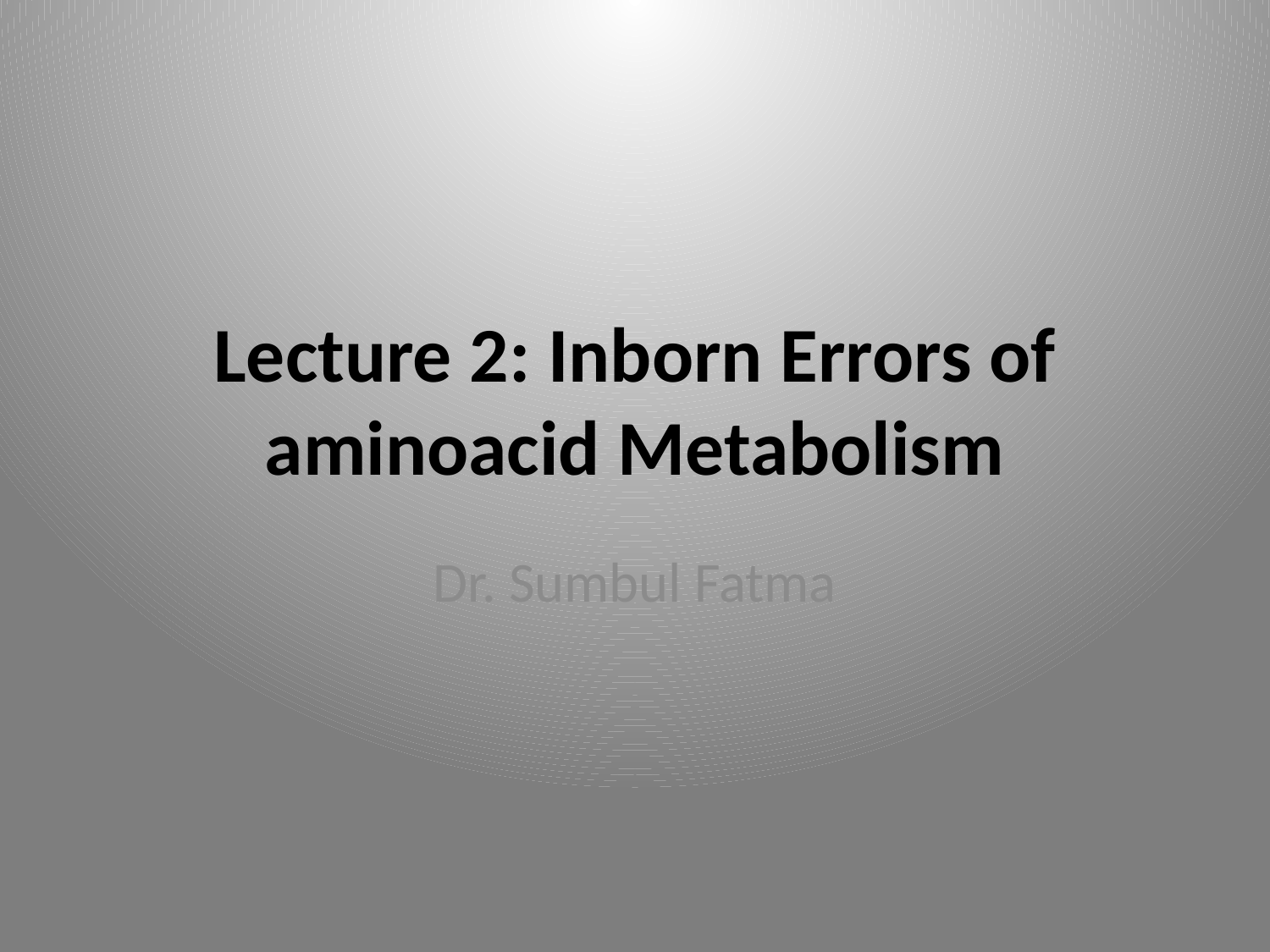

# Lecture 2: Inborn Errors of aminoacid Metabolism
Dr. Sumbul Fatma